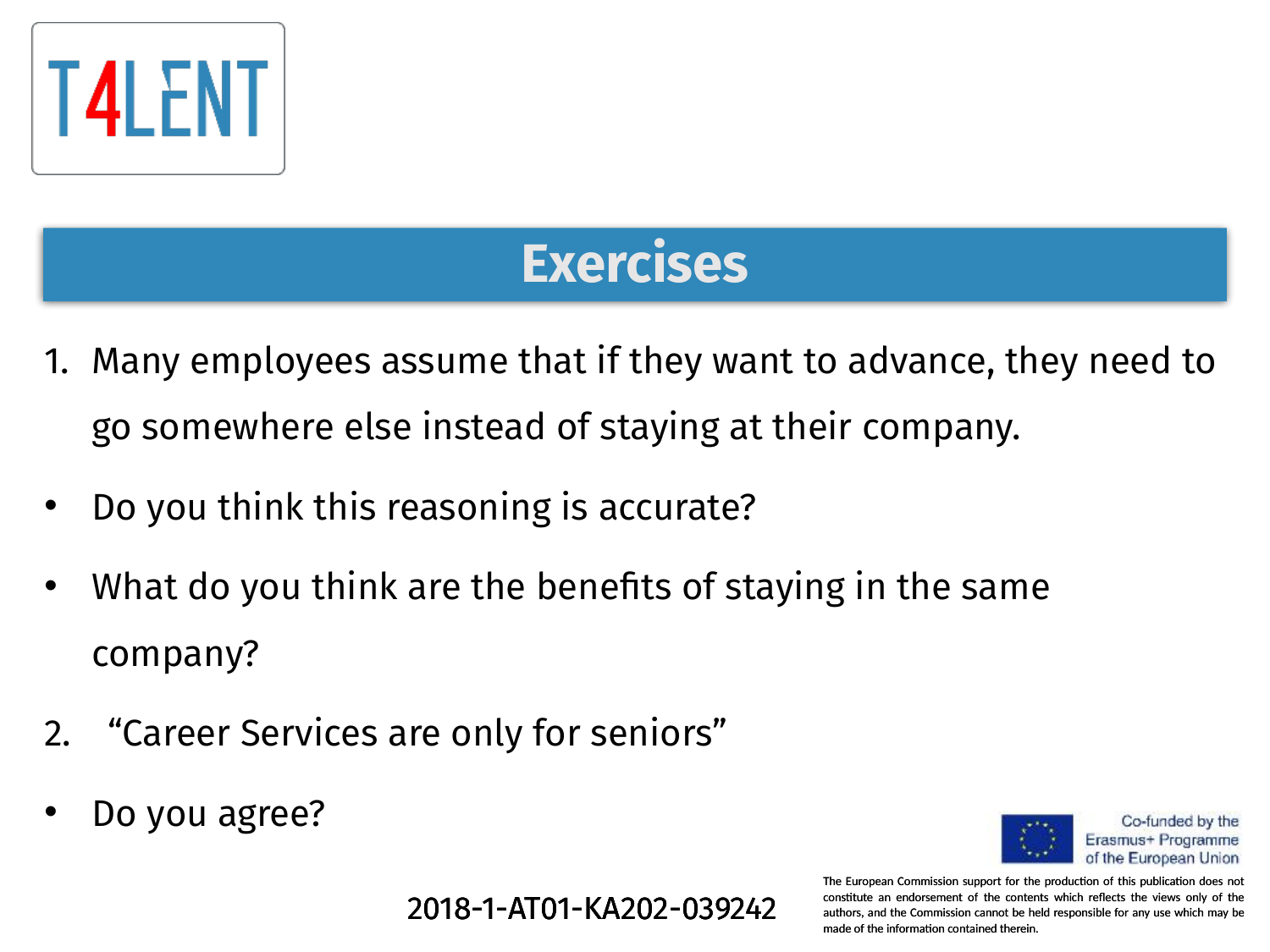

Exercises
Many employees assume that if they want to advance, they need to go somewhere else instead of staying at their company.
Do you think this reasoning is accurate?
What do you think are the benefits of staying in the same company?
“Career Services are only for seniors”
Do you agree?
2018-1-AT01-KA202-039242